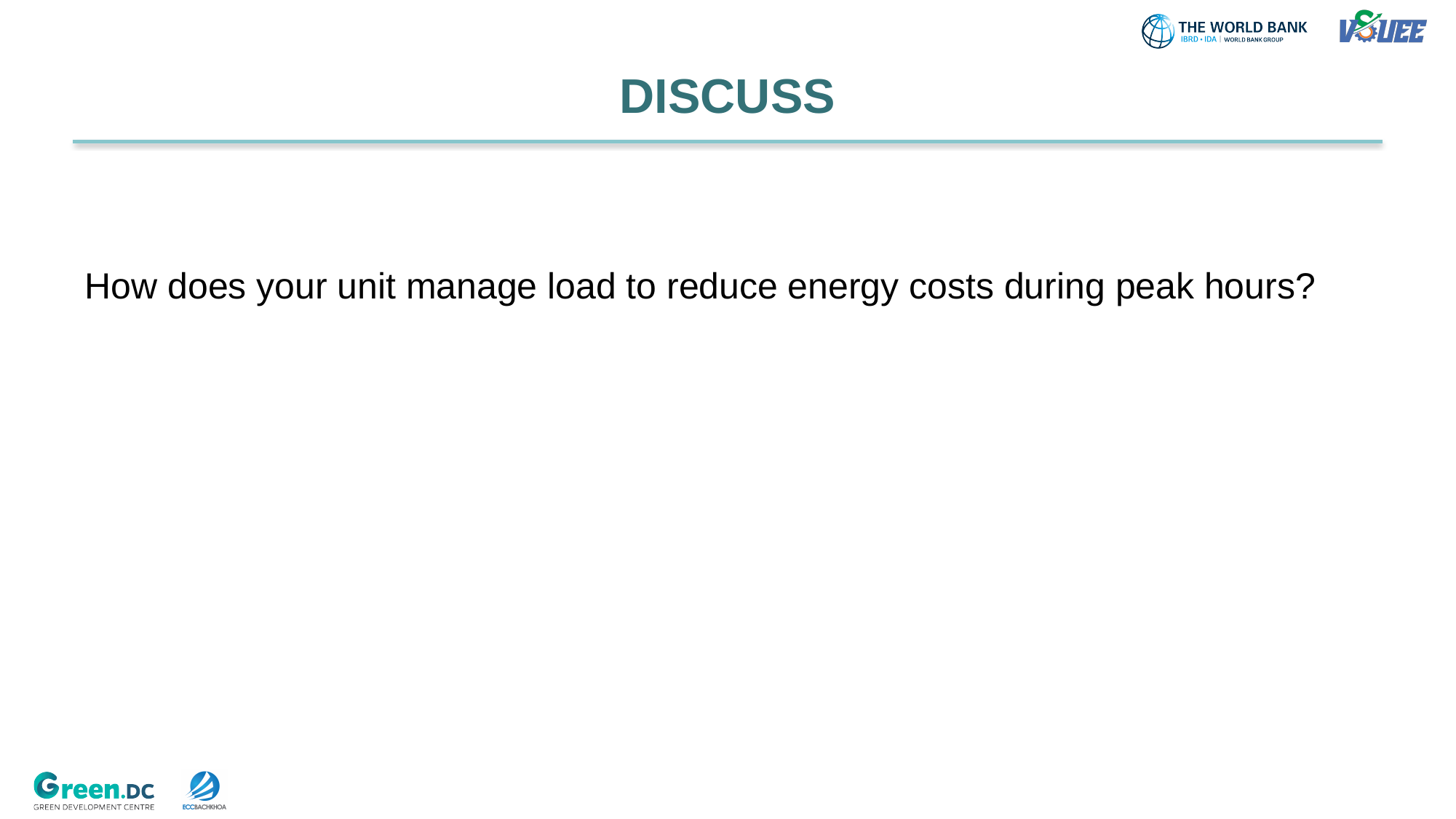

DISCUSS
# How does your unit manage load to reduce energy costs during peak hours?